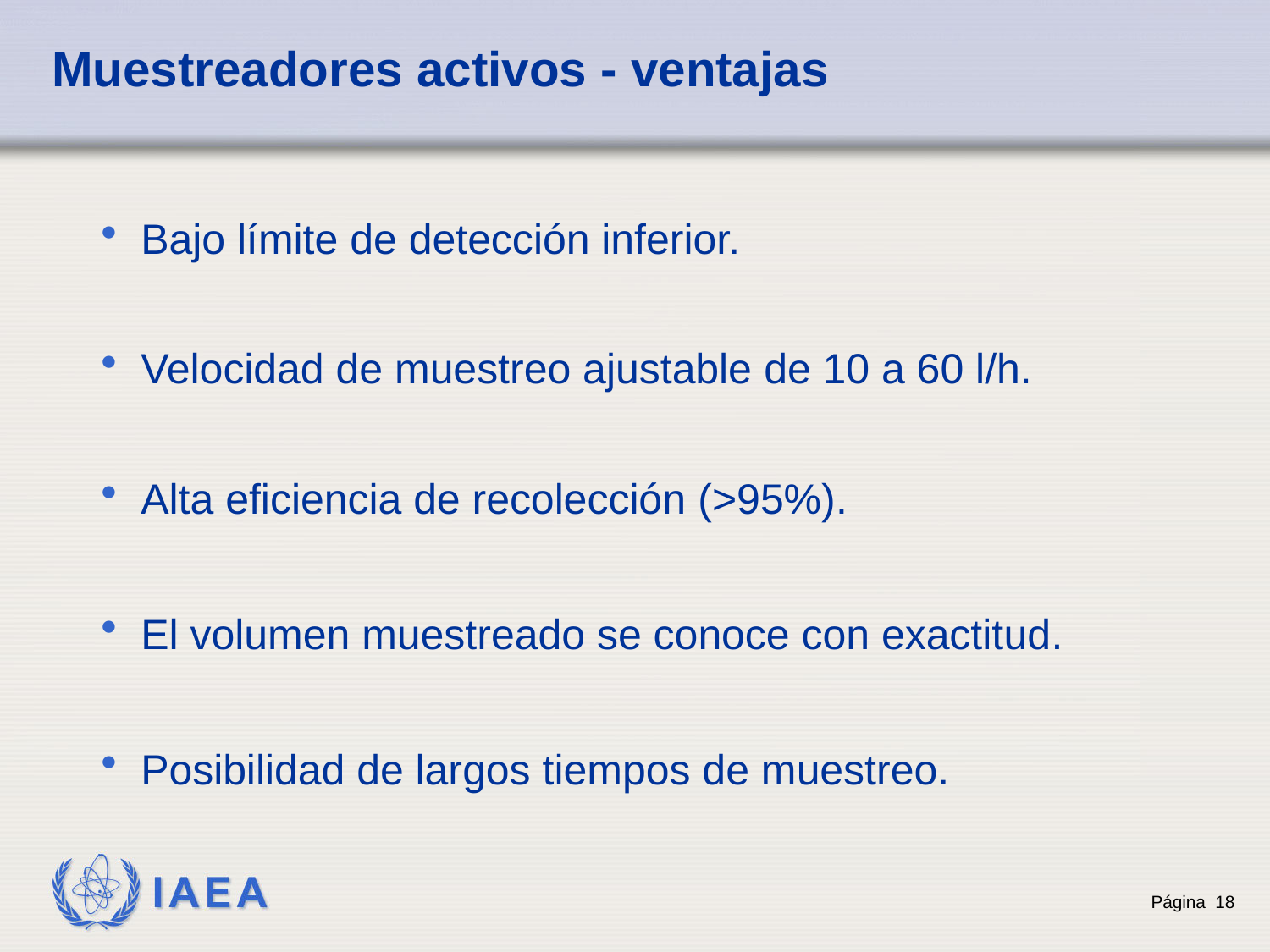

# Muestreadores activos - ventajas
Bajo límite de detección inferior.

Velocidad de muestreo ajustable de 10 a 60 l/h.

Alta eficiencia de recolección (>95%).

El volumen muestreado se conoce con exactitud.

Posibilidad de largos tiempos de muestreo.
Página  18